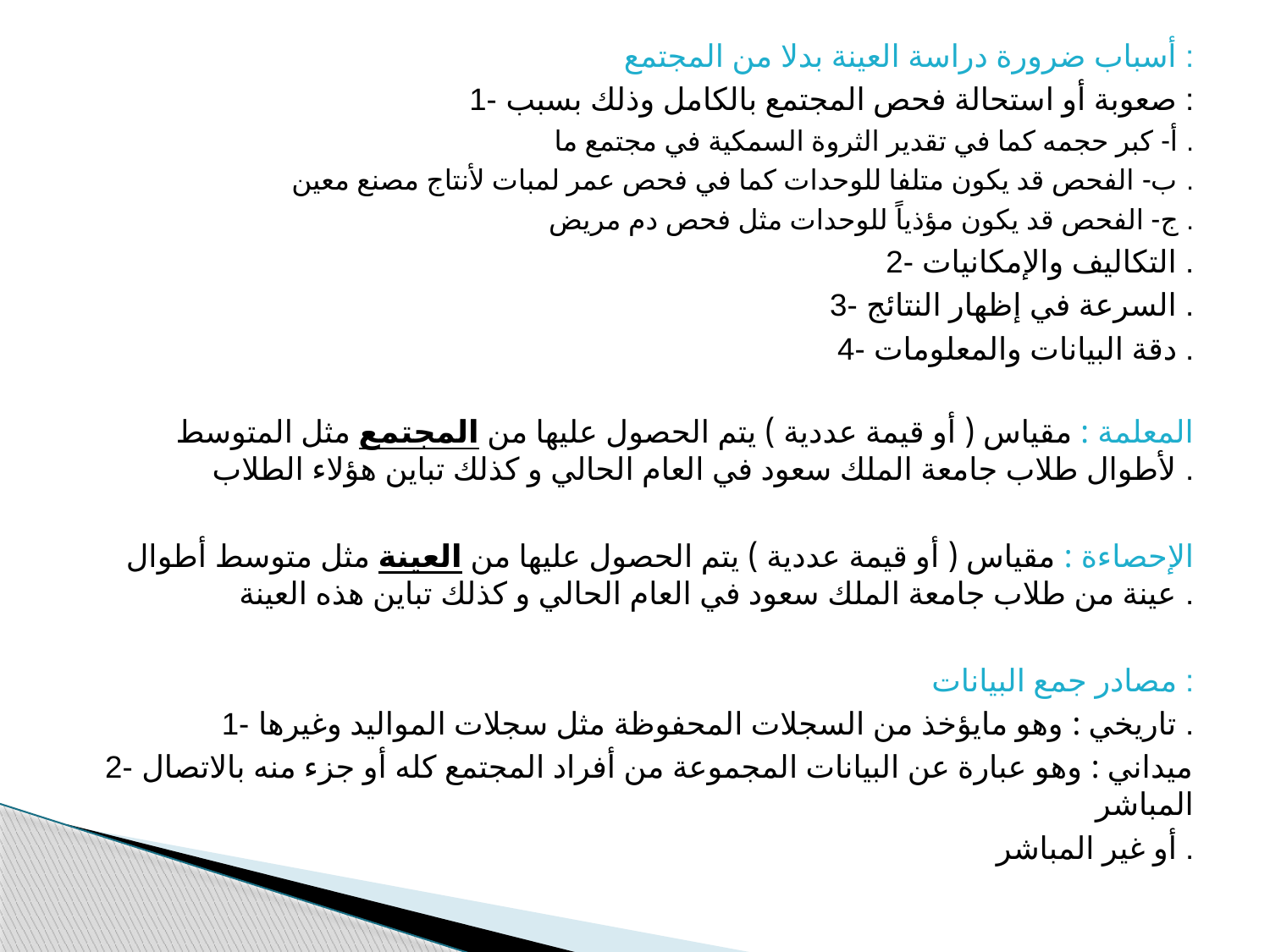

أسباب ضرورة دراسة العينة بدلا من المجتمع :
1- صعوبة أو استحالة فحص المجتمع بالكامل وذلك بسبب :
         أ- كبر حجمه كما في تقدير الثروة السمكية في مجتمع ما .
         ب- الفحص قد يكون متلفا للوحدات كما في فحص عمر لمبات لأنتاج مصنع معين .
         ج- الفحص قد يكون مؤذياً للوحدات مثل فحص دم مريض .
2- التكاليف والإمكانيات .
3- السرعة في إظهار النتائج .
4- دقة البيانات والمعلومات .

المعلمة : مقياس ( أو قيمة عددية ) يتم الحصول عليها من المجتمع مثل المتوسط لأطوال طلاب جامعة الملك سعود في العام الحالي و كذلك تباين هؤلاء الطلاب .

الإحصاءة : مقياس ( أو قيمة عددية ) يتم الحصول عليها من العينة مثل متوسط أطوال عينة من طلاب جامعة الملك سعود في العام الحالي و كذلك تباين هذه العينة .

مصادر جمع البيانات :
1- تاريخي : وهو مايؤخذ من السجلات المحفوظة مثل سجلات المواليد وغيرها .
2- ميداني : وهو عبارة عن البيانات المجموعة من أفراد المجتمع كله أو جزء منه بالاتصال المباشر
أو غير المباشر .